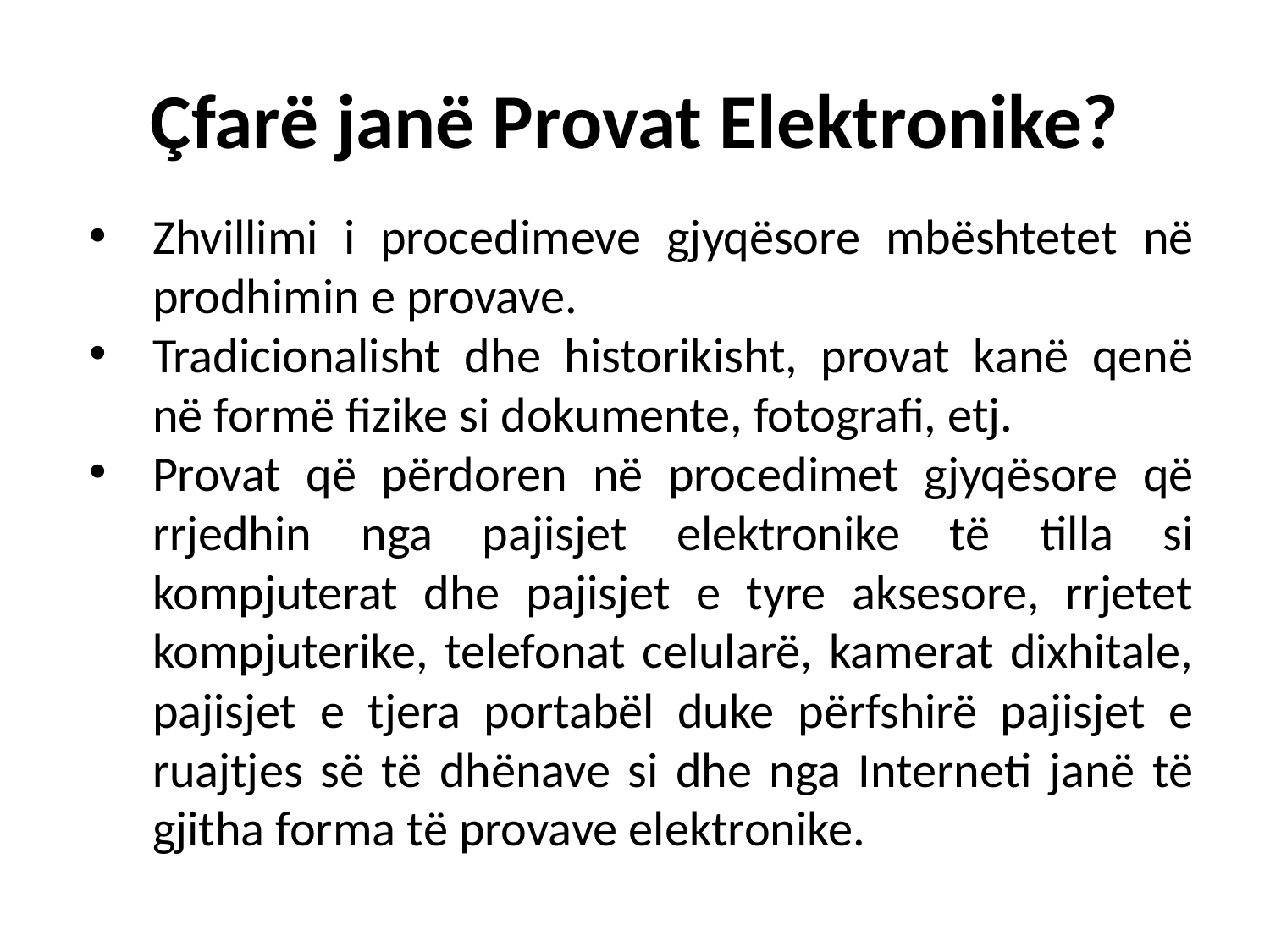

# Çfarë janë Provat Elektronike?
Zhvillimi i procedimeve gjyqësore mbështetet në prodhimin e provave.
Tradicionalisht dhe historikisht, provat kanë qenë në formë fizike si dokumente, fotografi, etj.
Provat që përdoren në procedimet gjyqësore që rrjedhin nga pajisjet elektronike të tilla si kompjuterat dhe pajisjet e tyre aksesore, rrjetet kompjuterike, telefonat celularë, kamerat dixhitale, pajisjet e tjera portabël duke përfshirë pajisjet e ruajtjes së të dhënave si dhe nga Interneti janë të gjitha forma të provave elektronike.